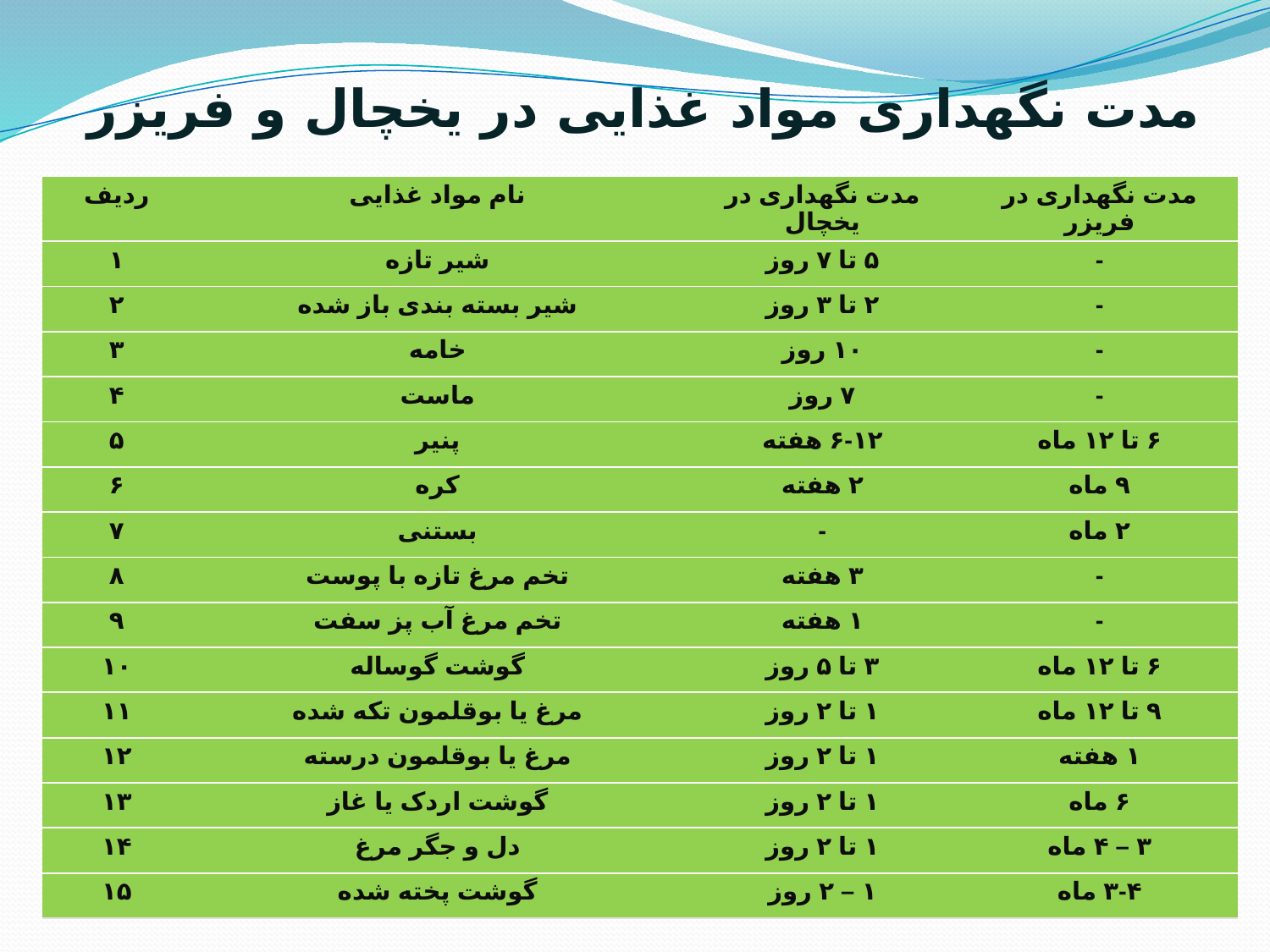

# مدت نگهداری مواد غذایی در یخچال و فریزر
| ردیف | نام مواد غذایی | مدت نگهداری در یخچال | مدت نگهداری در فریزر |
| --- | --- | --- | --- |
| ۱ | شیر تازه | ۵ تا ۷ روز | - |
| ۲ | شیر بسته بندی باز شده | ۲ تا ۳ روز | - |
| ۳ | خامه | ۱۰ روز | - |
| ۴ | ماست | ۷ روز | - |
| ۵ | پنیر | ۶-۱۲ هفته | ۶ تا ۱۲ ماه |
| ۶ | کره | ۲ هفته | ۹ ماه |
| ۷ | بستنی | - | ۲ ماه |
| ۸ | تخم مرغ تازه با پوست | ۳ هفته | - |
| ۹ | تخم مرغ آب پز سفت | ۱ هفته | - |
| ۱۰ | گوشت گوساله | ۳ تا ۵ روز | ۶ تا ۱۲ ماه |
| ۱۱ | مرغ یا بوقلمون تکه شده | ۱ تا ۲ روز | ۹ تا ۱۲ ماه |
| ۱۲ | مرغ یا بوقلمون درسته | ۱ تا ۲ روز | ۱ هفته |
| ۱۳ | گوشت اردک یا غاز | ۱ تا ۲ روز | ۶ ماه |
| ۱۴ | دل و جگر مرغ | ۱ تا ۲ روز | ۳ – ۴ ماه |
| ۱۵ | گوشت پخته شده | ۱ – ۲ روز | ۳-۴ ماه |